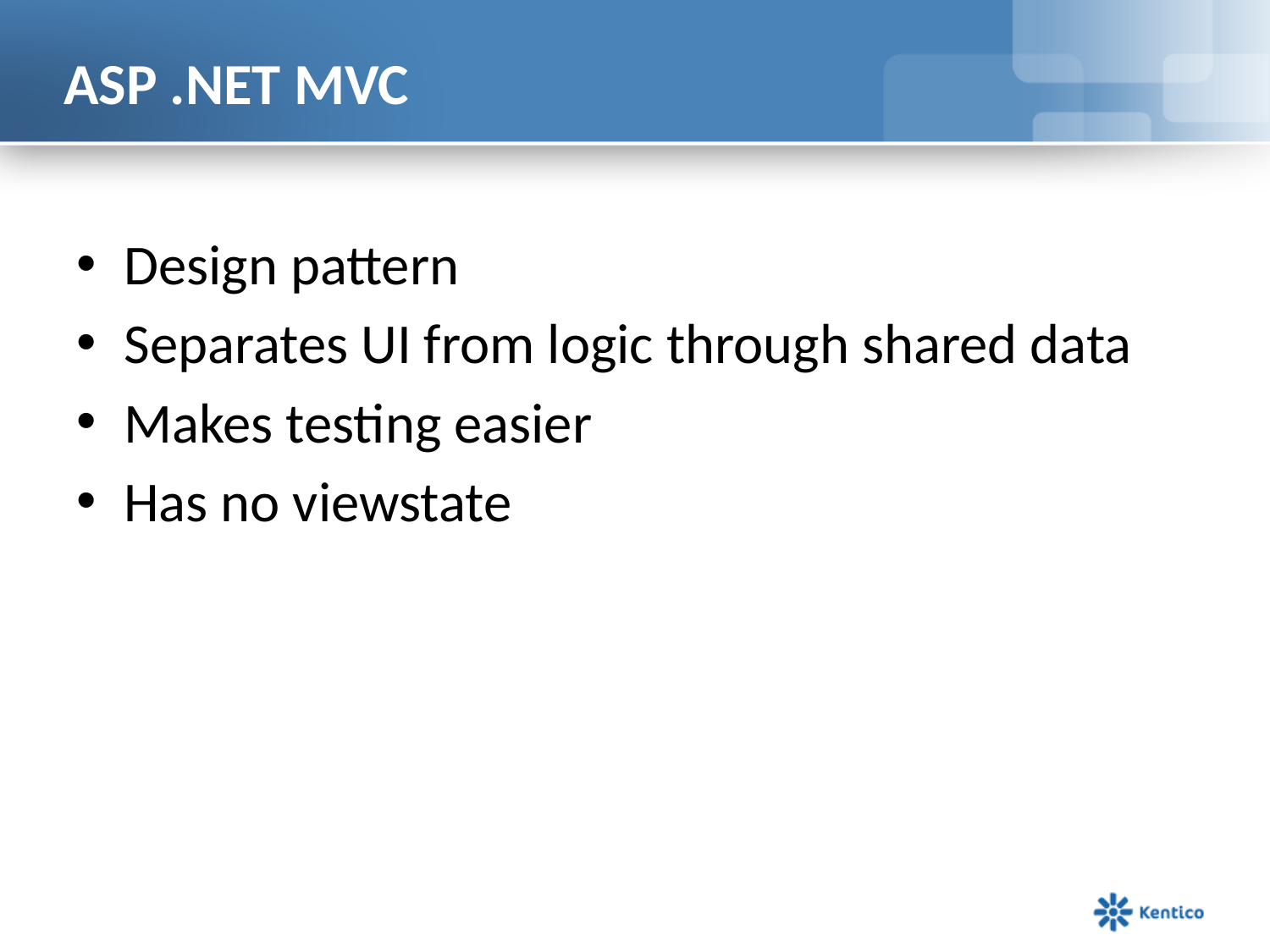

# ASP .NET MVC
Design pattern
Separates UI from logic through shared data
Makes testing easier
Has no viewstate